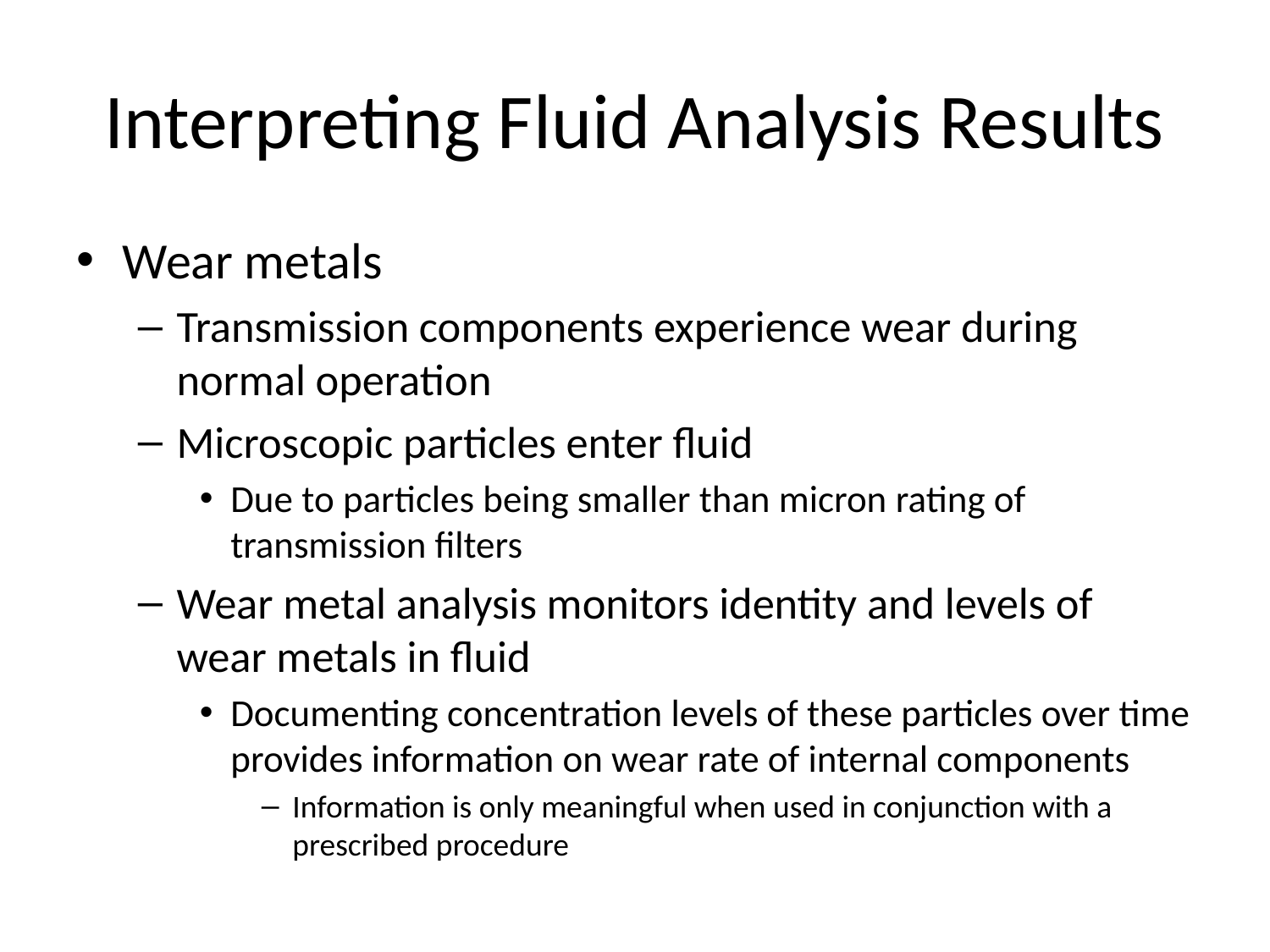

# Interpreting Fluid Analysis Results
Wear metals
Transmission components experience wear during normal operation
Microscopic particles enter fluid
Due to particles being smaller than micron rating of transmission filters
Wear metal analysis monitors identity and levels of wear metals in fluid
Documenting concentration levels of these particles over time provides information on wear rate of internal components
Information is only meaningful when used in conjunction with a prescribed procedure